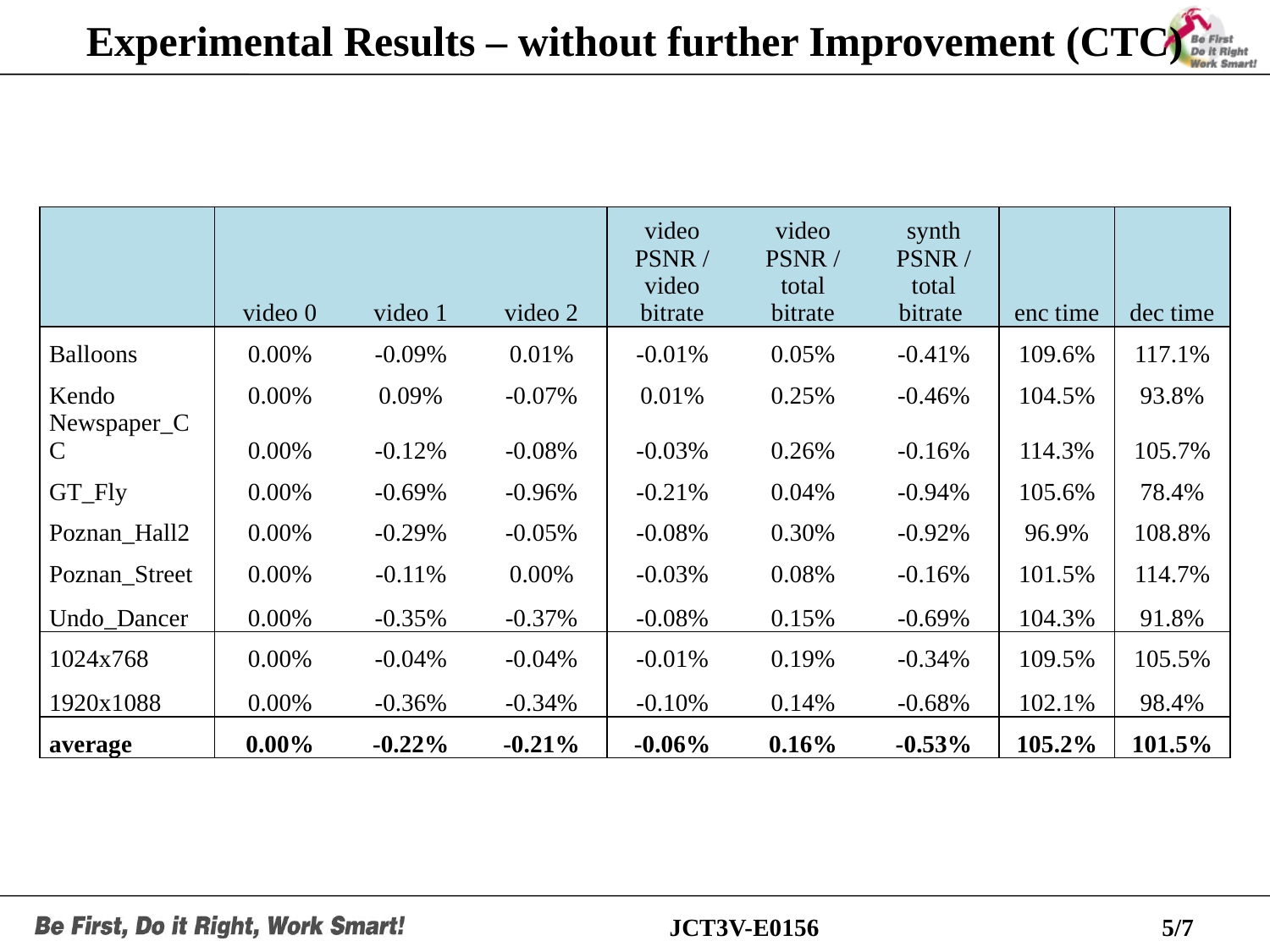

# Experimental Results – without further Improvement (CTC)
|  | video 0 | video 1 | video 2 | video PSNR / video bitrate | video PSNR / total bitrate | synth PSNR / total bitrate | enc time | dec time |
| --- | --- | --- | --- | --- | --- | --- | --- | --- |
| Balloons | 0.00% | -0.09% | 0.01% | -0.01% | 0.05% | -0.41% | 109.6% | 117.1% |
| Kendo | 0.00% | 0.09% | -0.07% | 0.01% | 0.25% | -0.46% | 104.5% | 93.8% |
| Newspaper\_CC | 0.00% | -0.12% | -0.08% | -0.03% | 0.26% | -0.16% | 114.3% | 105.7% |
| GT\_Fly | 0.00% | -0.69% | -0.96% | -0.21% | 0.04% | -0.94% | 105.6% | 78.4% |
| Poznan\_Hall2 | 0.00% | -0.29% | -0.05% | -0.08% | 0.30% | -0.92% | 96.9% | 108.8% |
| Poznan\_Street | 0.00% | -0.11% | 0.00% | -0.03% | 0.08% | -0.16% | 101.5% | 114.7% |
| Undo\_Dancer | 0.00% | -0.35% | -0.37% | -0.08% | 0.15% | -0.69% | 104.3% | 91.8% |
| 1024x768 | 0.00% | -0.04% | -0.04% | -0.01% | 0.19% | -0.34% | 109.5% | 105.5% |
| 1920x1088 | 0.00% | -0.36% | -0.34% | -0.10% | 0.14% | -0.68% | 102.1% | 98.4% |
| average | 0.00% | -0.22% | -0.21% | -0.06% | 0.16% | -0.53% | 105.2% | 101.5% |
JCT3V-E0156
5/7